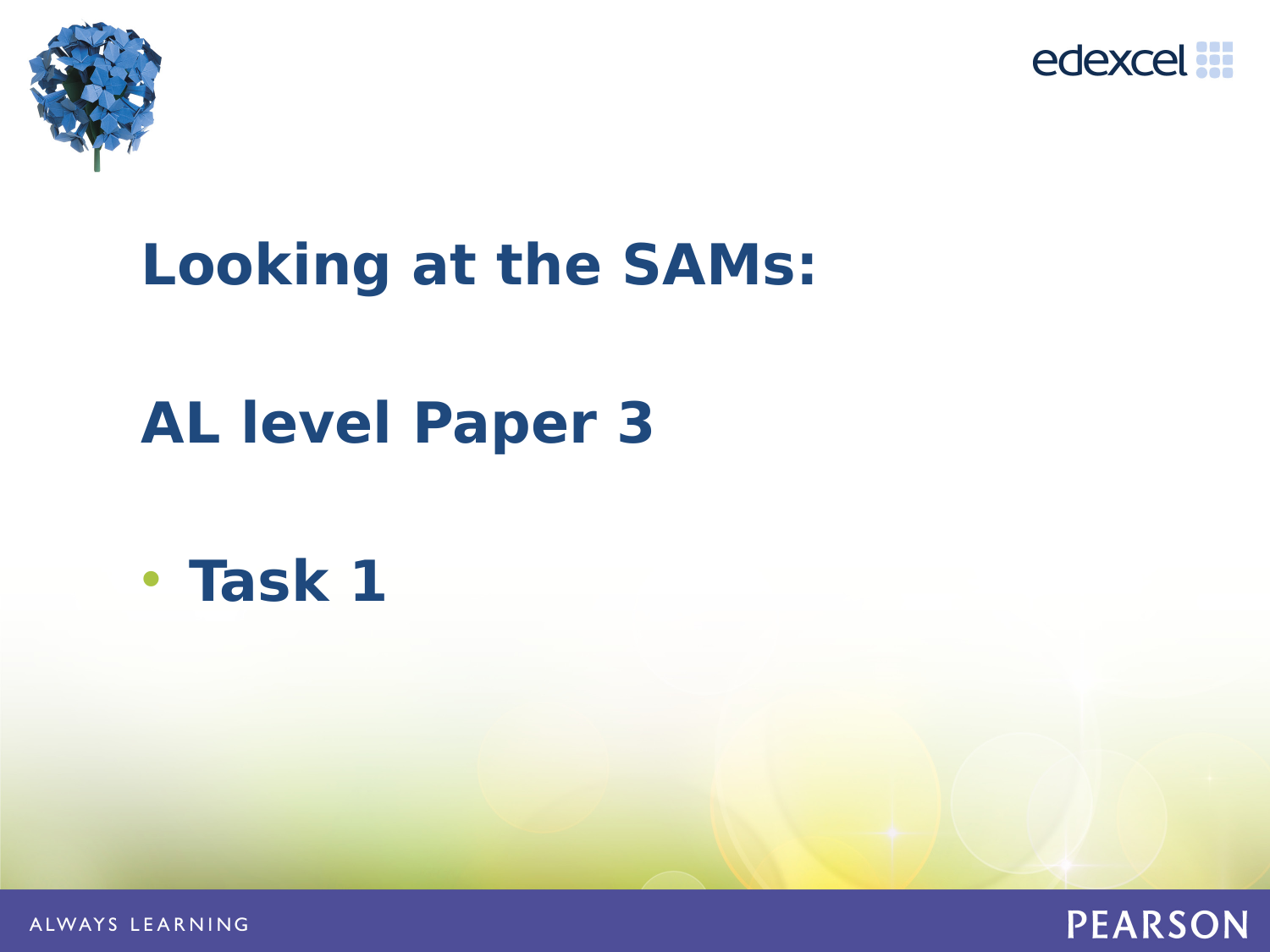

Looking at the SAMs:

AL level Paper 3

Task 1